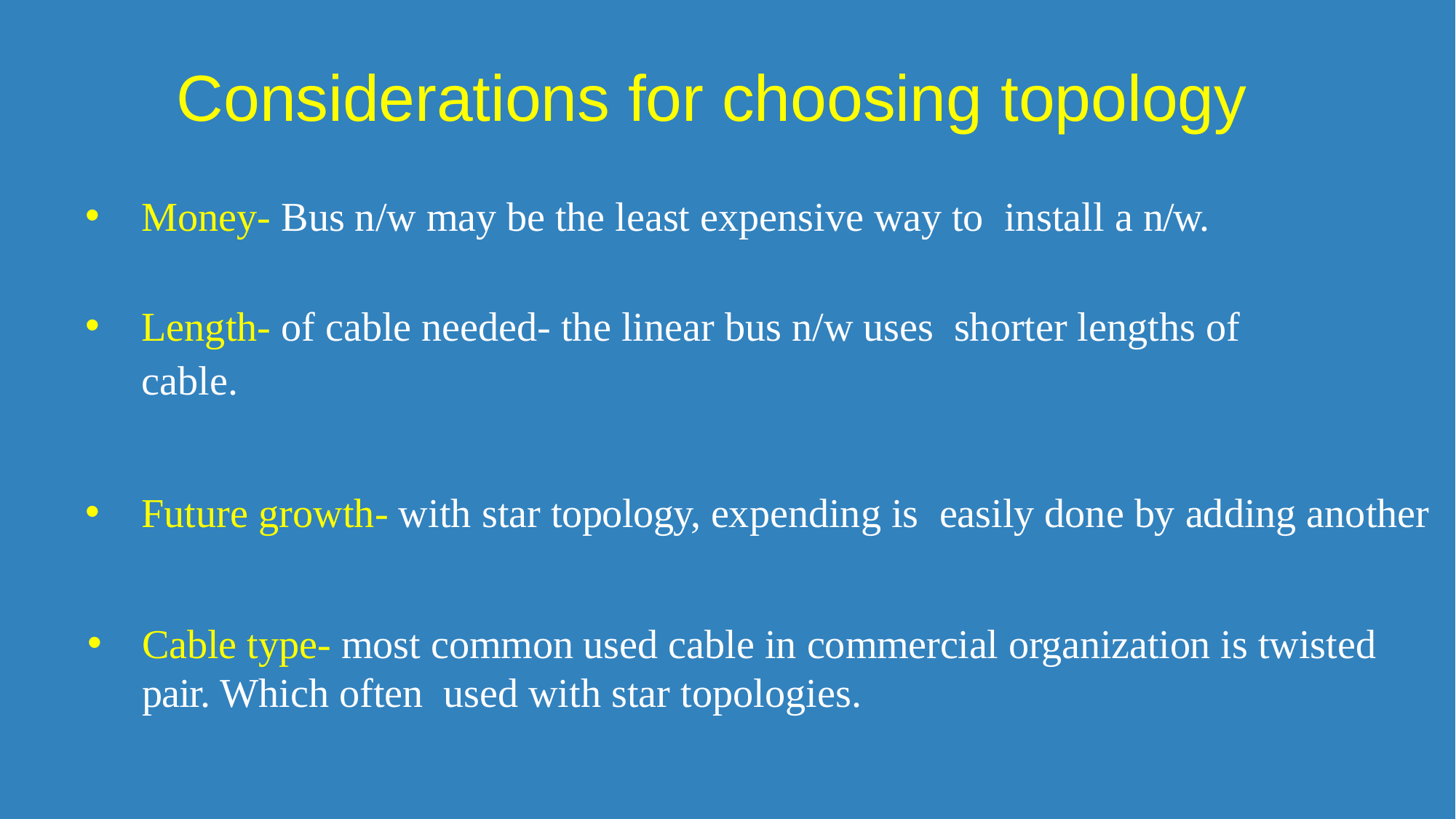

Considerations for choosing topology
Money- Bus n/w may be the least expensive way to  install a n/w.

Length- of cable needed- the linear bus n/w uses  shorter lengths of cable.

Future growth- with star topology, expending is  easily done by adding another

Cable type- most common used cable in commercial organization is twisted pair. Which often  used with star topologies.